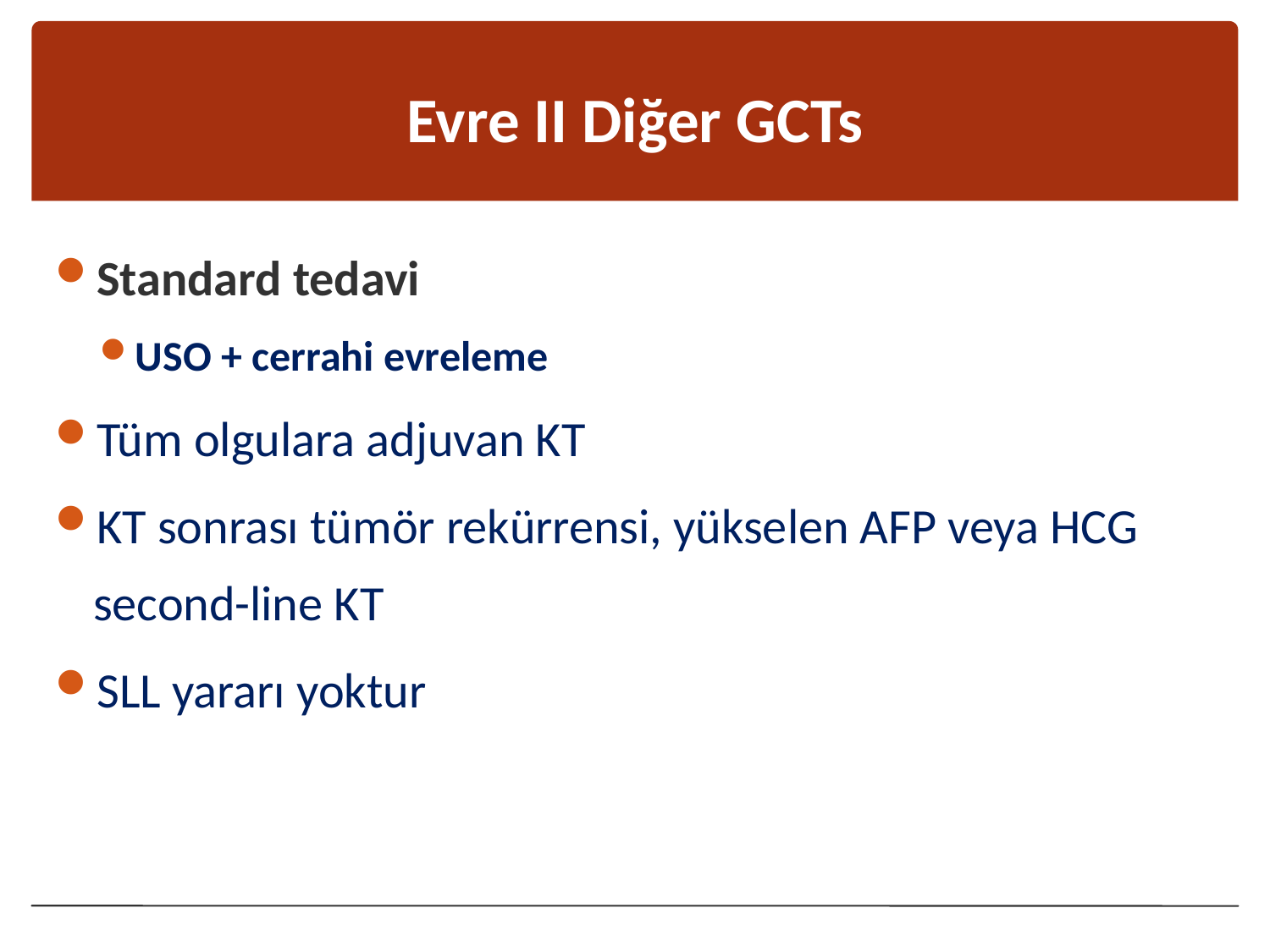

# Evre II Diğer GCTs
Standard tedavi
USO + cerrahi evreleme
Tüm olgulara adjuvan KT
KT sonrası tümör rekürrensi, yükselen AFP veya HCG second-line KT
SLL yararı yoktur